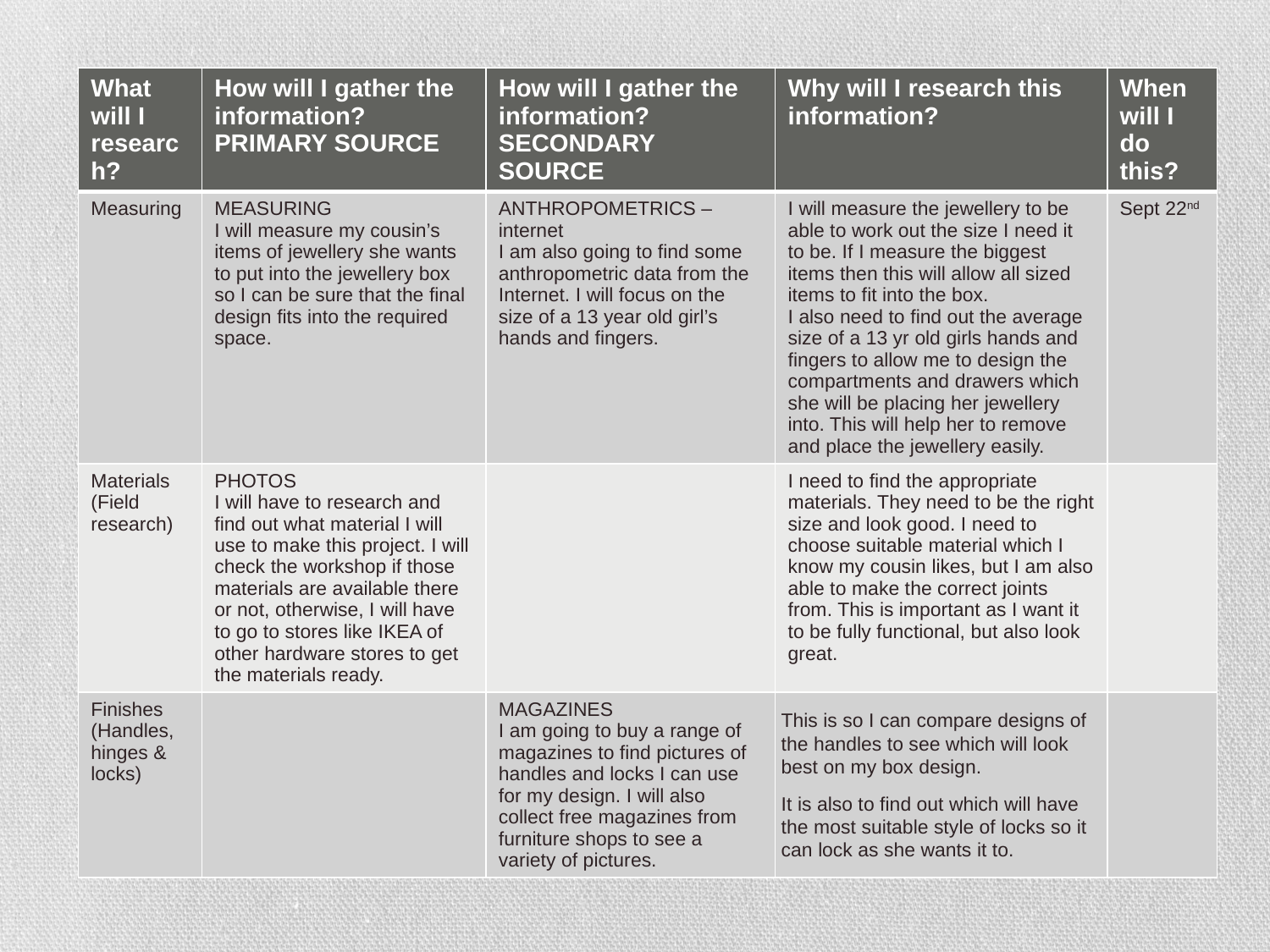

| What will I research? | How will I gather the information? PRIMARY SOURCE | How will I gather the information? SECONDARY SOURCE | Why will I research this information? | When will I do this? |
| --- | --- | --- | --- | --- |
| Measuring | MEASURING I will measure my cousin’s items of jewellery she wants to put into the jewellery box so I can be sure that the final design fits into the required space. | ANTHROPOMETRICS – internet I am also going to find some anthropometric data from the Internet. I will focus on the size of a 13 year old girl’s hands and fingers. | I will measure the jewellery to be able to work out the size I need it to be. If I measure the biggest items then this will allow all sized items to fit into the box. I also need to find out the average size of a 13 yr old girls hands and fingers to allow me to design the compartments and drawers which she will be placing her jewellery into. This will help her to remove and place the jewellery easily. | Sept 22nd |
| Materials (Field research) | PHOTOS I will have to research and find out what material I will use to make this project. I will check the workshop if those materials are available there or not, otherwise, I will have to go to stores like IKEA of other hardware stores to get the materials ready. |  | I need to find the appropriate materials. They need to be the right size and look good. I need to choose suitable material which I know my cousin likes, but I am also able to make the correct joints from. This is important as I want it to be fully functional, but also look great. |  |
| Finishes (Handles, hinges & locks) |  | MAGAZINES I am going to buy a range of magazines to find pictures of handles and locks I can use for my design. I will also collect free magazines from furniture shops to see a variety of pictures. | This is so I can compare designs of the handles to see which will look best on my box design. It is also to find out which will have the most suitable style of locks so it can lock as she wants it to. |  |